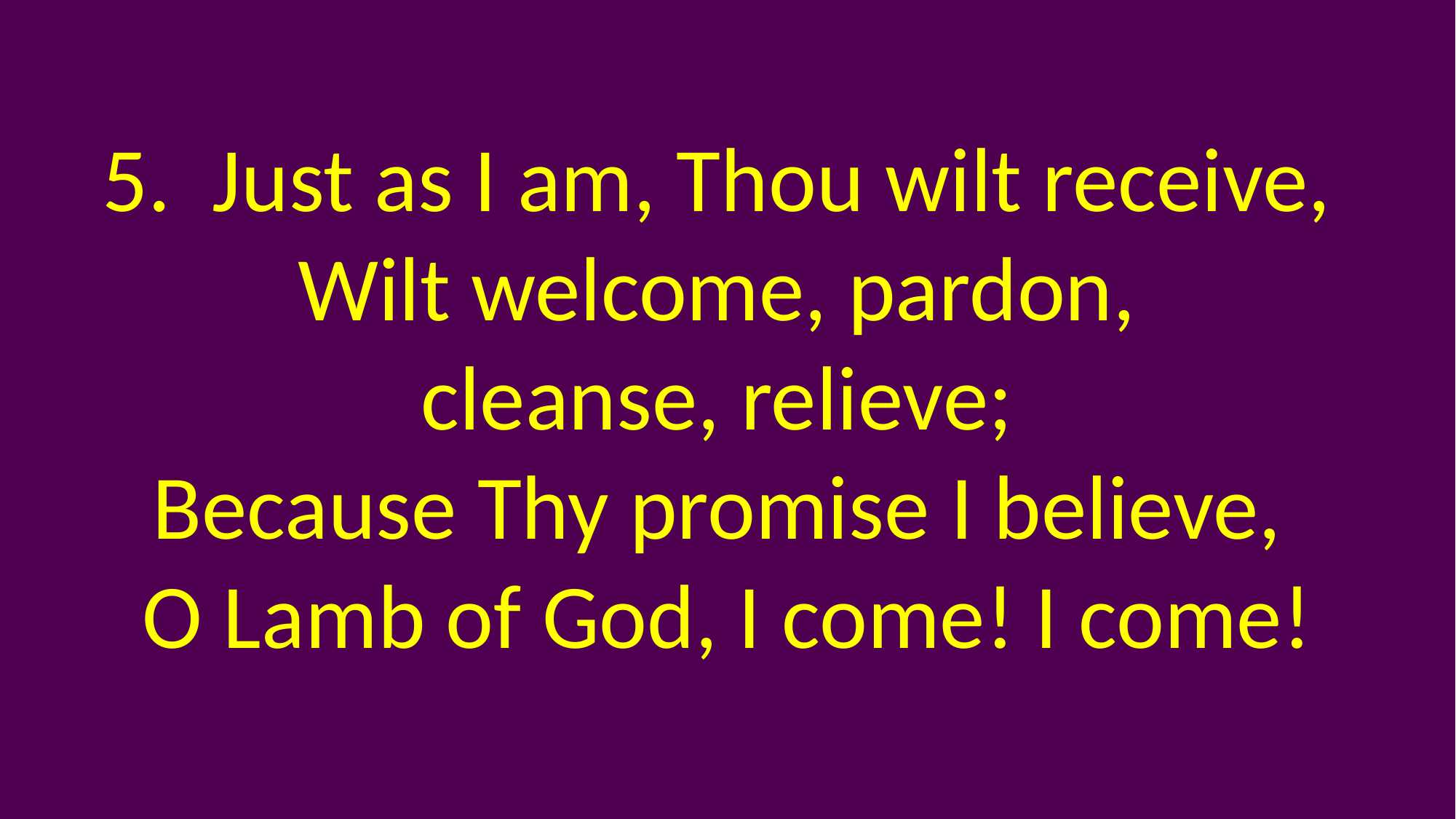

5.  Just as I am, Thou wilt receive,
Wilt welcome, pardon,
cleanse, relieve;
Because Thy promise I believe,
O Lamb of God, I come! I come!